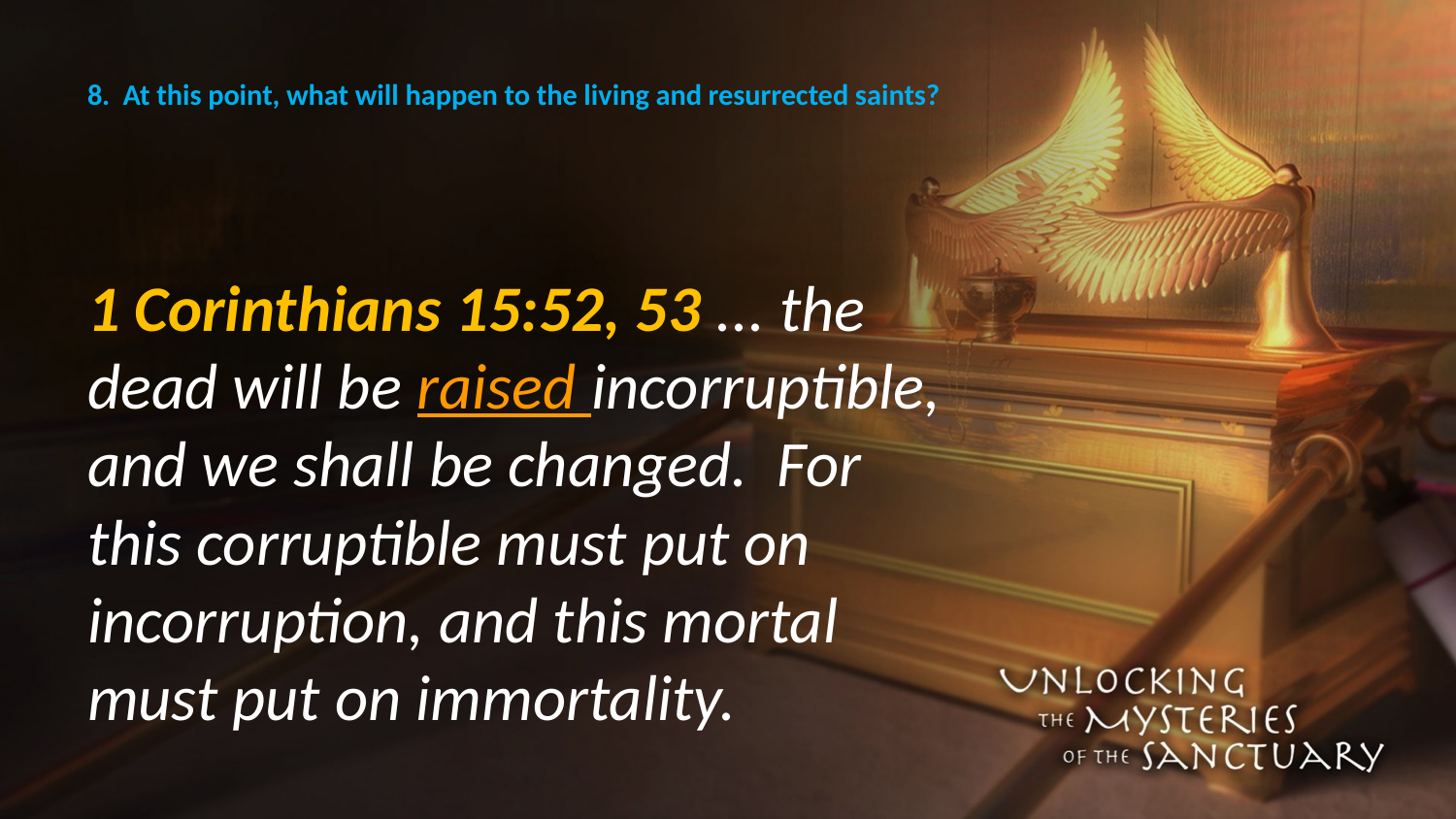

# 8.  At this point, what will happen to the living and resurrected saints?

1 Corinthians 15:52, 53 ... the dead will be raised incorruptible, and we shall be changed.  For this corruptible must put on incorruption, and this mortal must put on immortality.